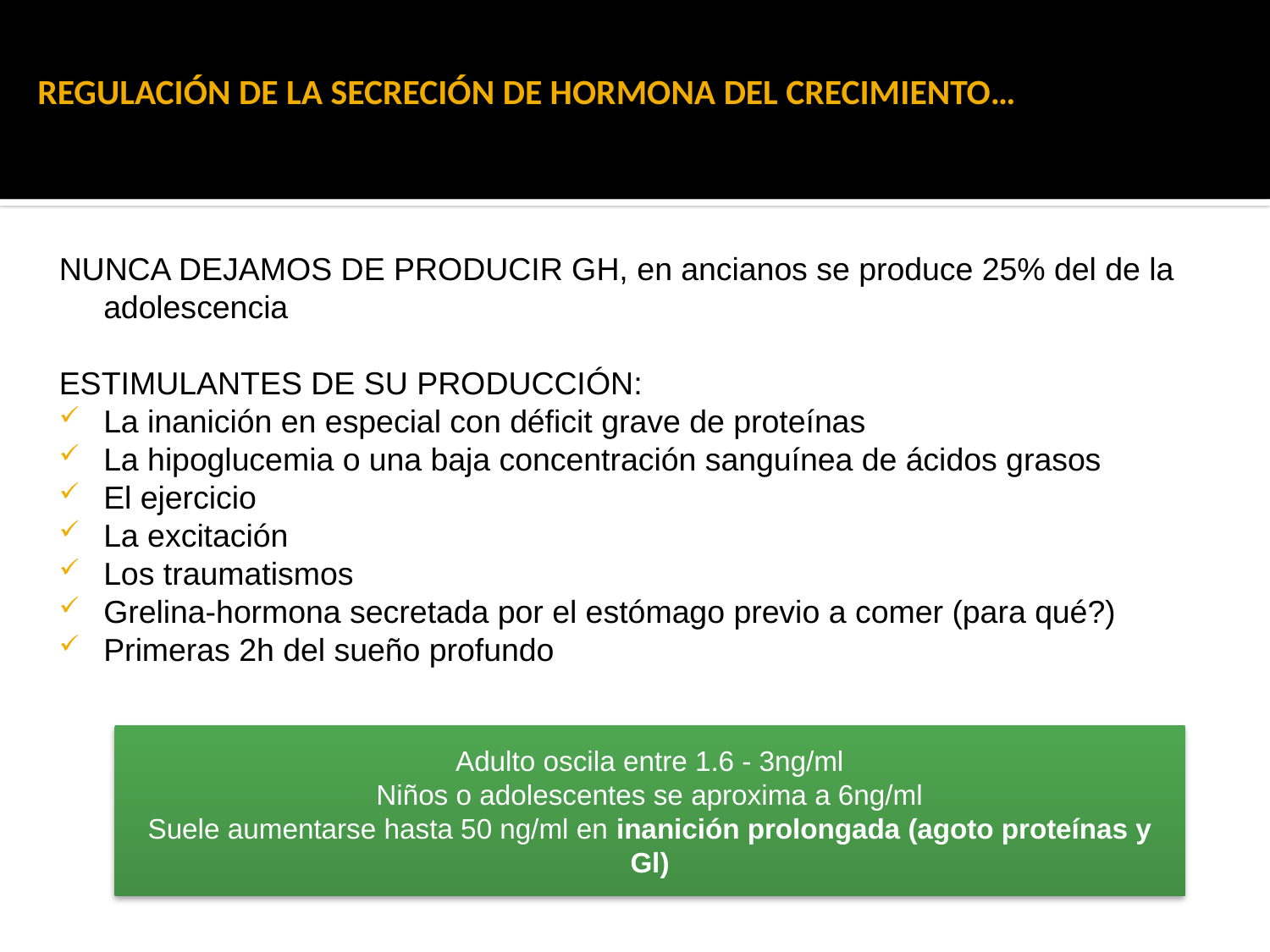

# REGULACIÓN DE LA SECRECIÓN DE HORMONA DEL CRECIMIENTO…
NUNCA DEJAMOS DE PRODUCIR GH, en ancianos se produce 25% del de la adolescencia

ESTIMULANTES DE SU PRODUCCIÓN:
La inanición en especial con déficit grave de proteínas
La hipoglucemia o una baja concentración sanguínea de ácidos grasos
El ejercicio
La excitación
Los traumatismos
Grelina-hormona secretada por el estómago previo a comer (para qué?)
Primeras 2h del sueño profundo

Adulto oscila entre 1.6 - 3ng/ml
Niños o adolescentes se aproxima a 6ng/ml
Suele aumentarse hasta 50 ng/ml en inanición prolongada (agoto proteínas y Gl)